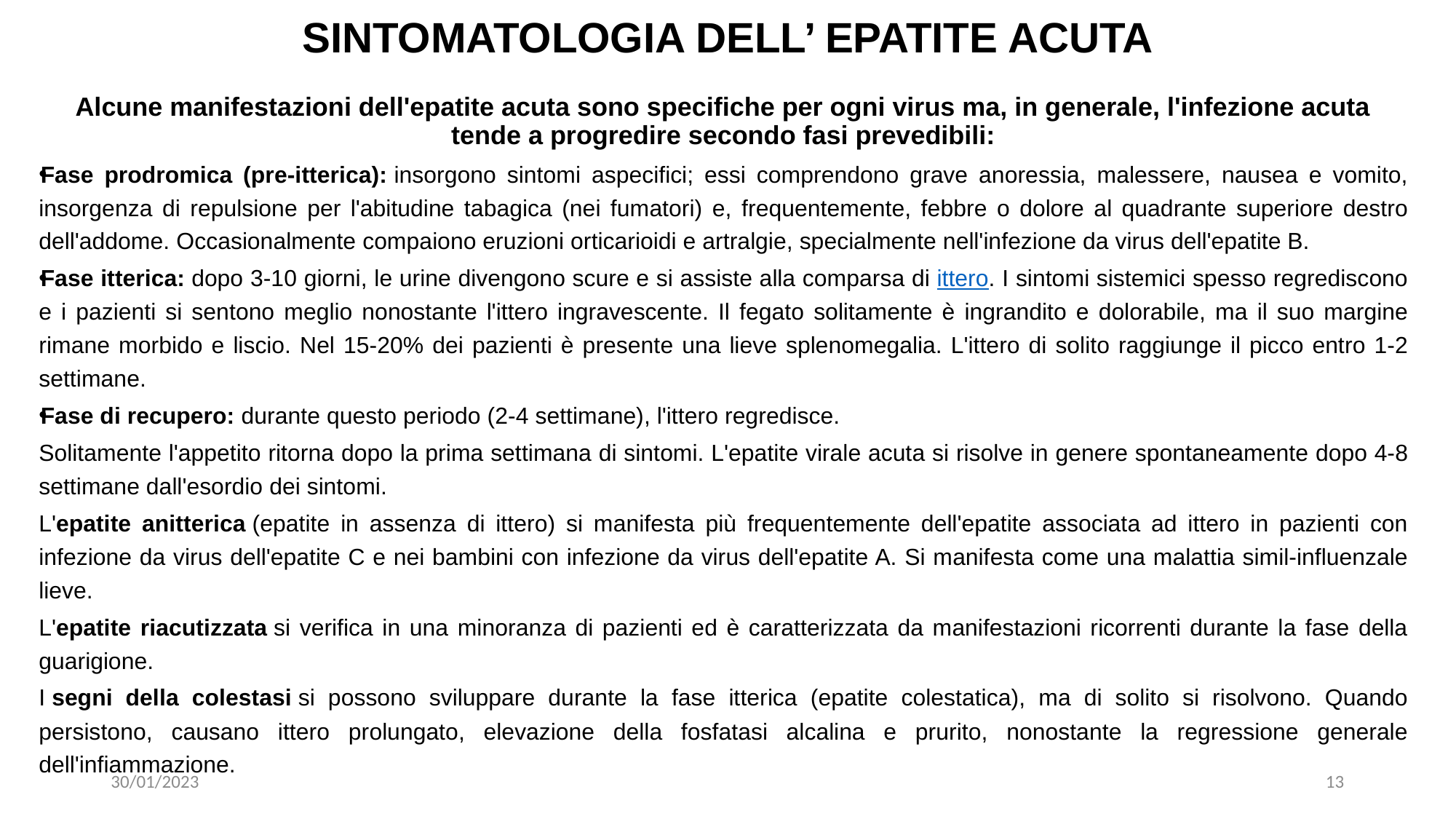

# SINTOMATOLOGIA DELL’ EPATITE ACUTA
Alcune manifestazioni dell'epatite acuta sono specifiche per ogni virus ma, in generale, l'infezione acuta tende a progredire secondo fasi prevedibili:
Fase prodromica (pre-itterica): insorgono sintomi aspecifici; essi comprendono grave anoressia, malessere, nausea e vomito, insorgenza di repulsione per l'abitudine tabagica (nei fumatori) e, frequentemente, febbre o dolore al quadrante superiore destro dell'addome. Occasionalmente compaiono eruzioni orticarioidi e artralgie, specialmente nell'infezione da virus dell'epatite B.
Fase itterica: dopo 3-10 giorni, le urine divengono scure e si assiste alla comparsa di ittero. I sintomi sistemici spesso regrediscono e i pazienti si sentono meglio nonostante l'ittero ingravescente. Il fegato solitamente è ingrandito e dolorabile, ma il suo margine rimane morbido e liscio. Nel 15-20% dei pazienti è presente una lieve splenomegalia. L'ittero di solito raggiunge il picco entro 1-2 settimane.
Fase di recupero: durante questo periodo (2-4 settimane), l'ittero regredisce.
Solitamente l'appetito ritorna dopo la prima settimana di sintomi. L'epatite virale acuta si risolve in genere spontaneamente dopo 4-8 settimane dall'esordio dei sintomi.
L'epatite anitterica (epatite in assenza di ittero) si manifesta più frequentemente dell'epatite associata ad ittero in pazienti con infezione da virus dell'epatite C e nei bambini con infezione da virus dell'epatite A. Si manifesta come una malattia simil-influenzale lieve.
L'epatite riacutizzata si verifica in una minoranza di pazienti ed è caratterizzata da manifestazioni ricorrenti durante la fase della guarigione.
I segni della colestasi si possono sviluppare durante la fase itterica (epatite colestatica), ma di solito si risolvono. Quando persistono, causano ittero prolungato, elevazione della fosfatasi alcalina e prurito, nonostante la regressione generale dell'infiammazione.

30/01/2023

13